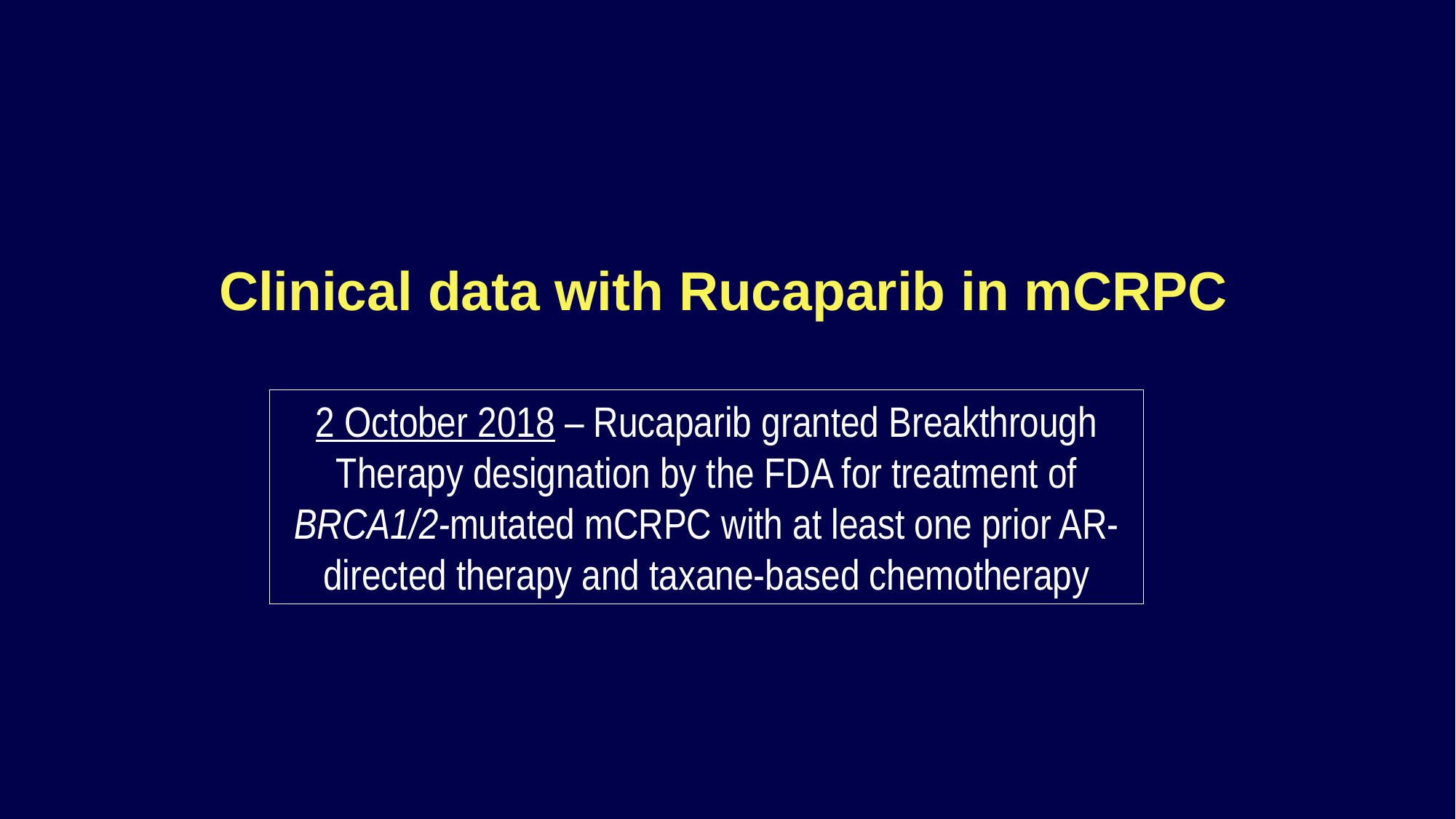

# Clinical data with Rucaparib in mCRPC
2 October 2018 – Rucaparib granted Breakthrough Therapy designation by the FDA for treatment of BRCA1/2-mutated mCRPC with at least one prior AR-directed therapy and taxane-based chemotherapy